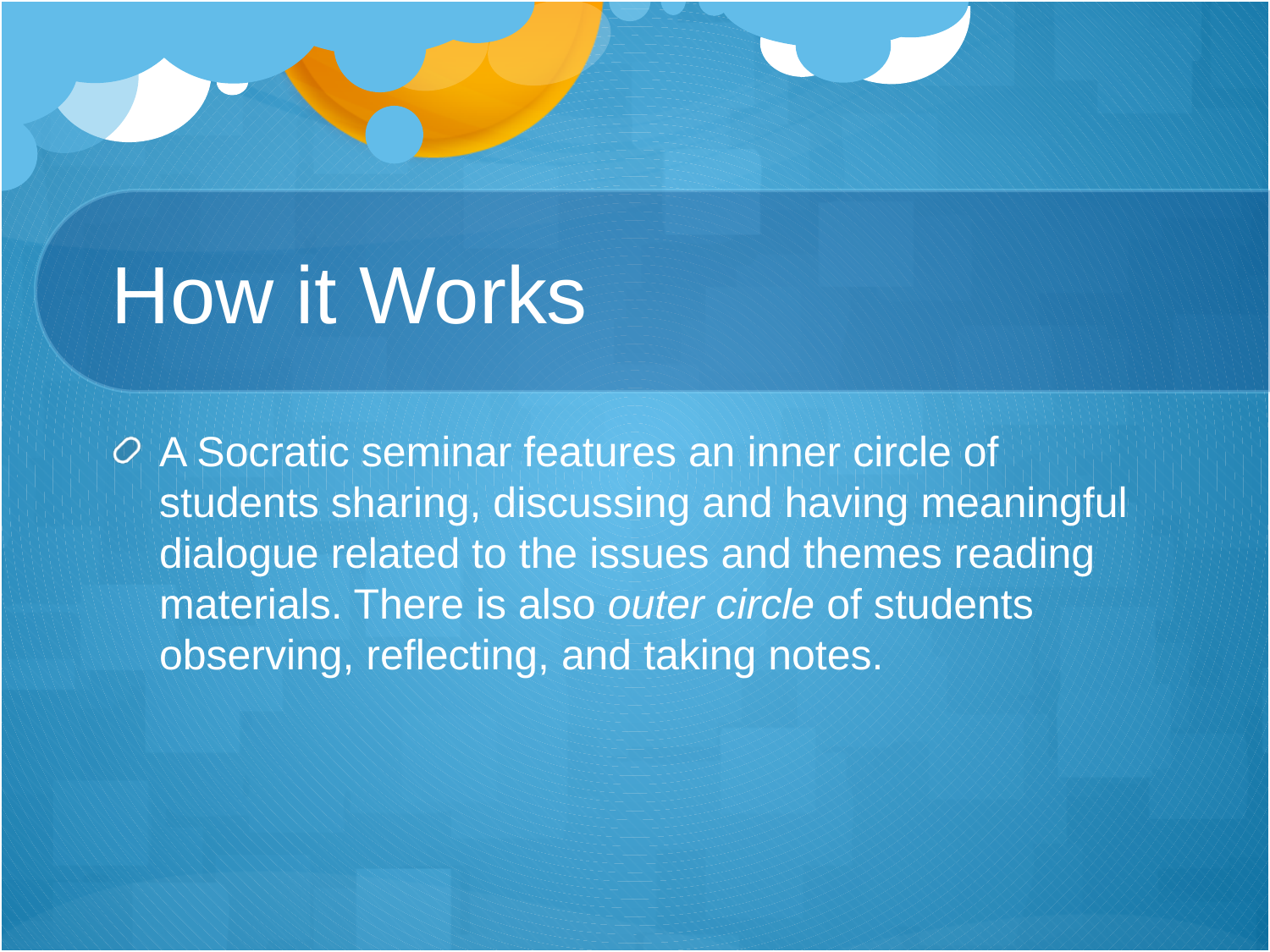

# How it Works
A Socratic seminar features an inner circle of students sharing, discussing and having meaningful dialogue related to the issues and themes reading materials. There is also outer circle of students observing, reflecting, and taking notes.